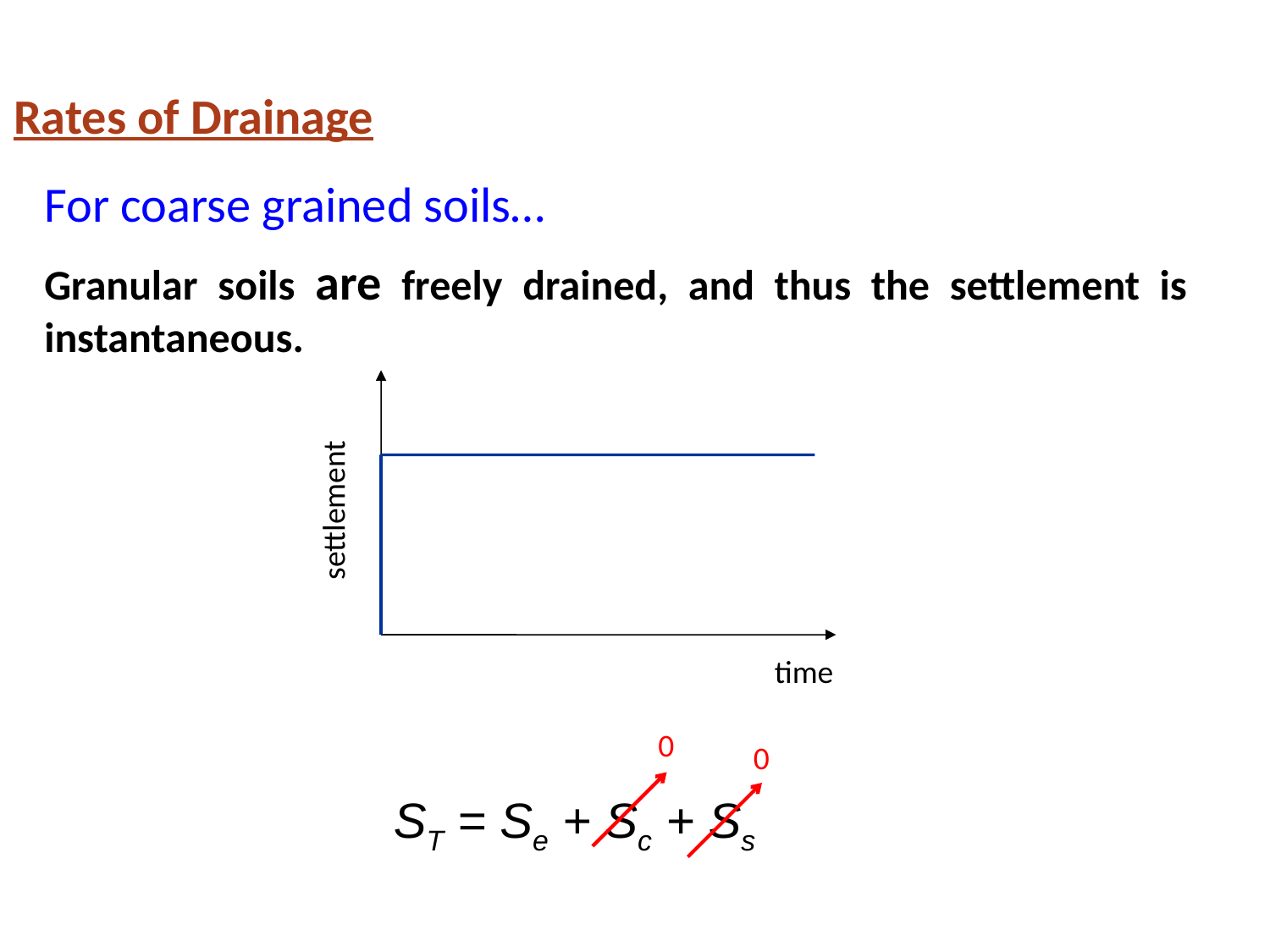

Rates of Drainage
# For coarse grained soils…
Granular soils are freely drained, and thus the settlement is instantaneous.

settlement

time

0
0
ST = Se + Sc + Ss